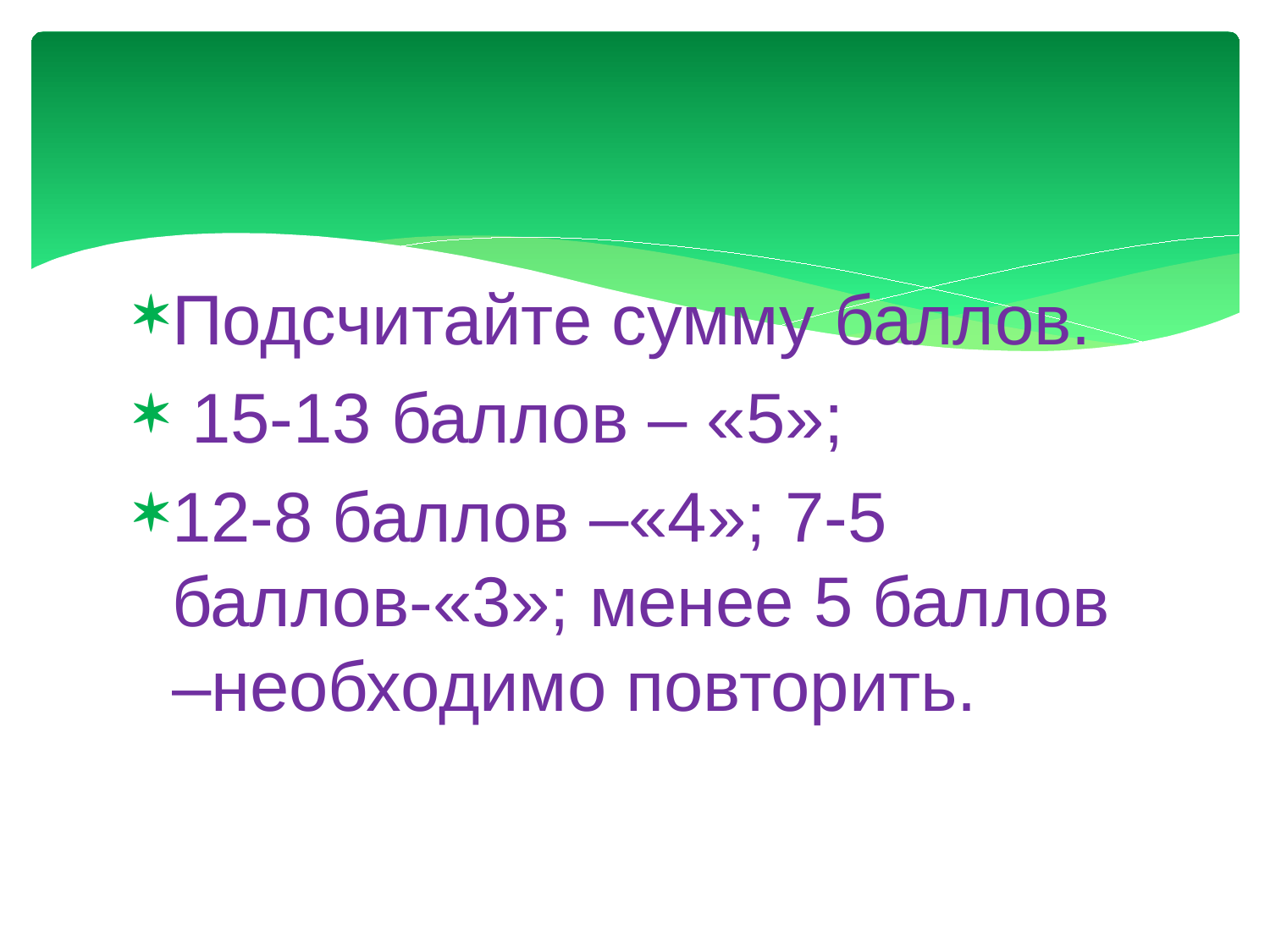

#
Подсчитайте сумму баллов.
 15-13 баллов – «5»;
12-8 баллов –«4»; 7-5 баллов-«3»; менее 5 баллов –необходимо повторить.